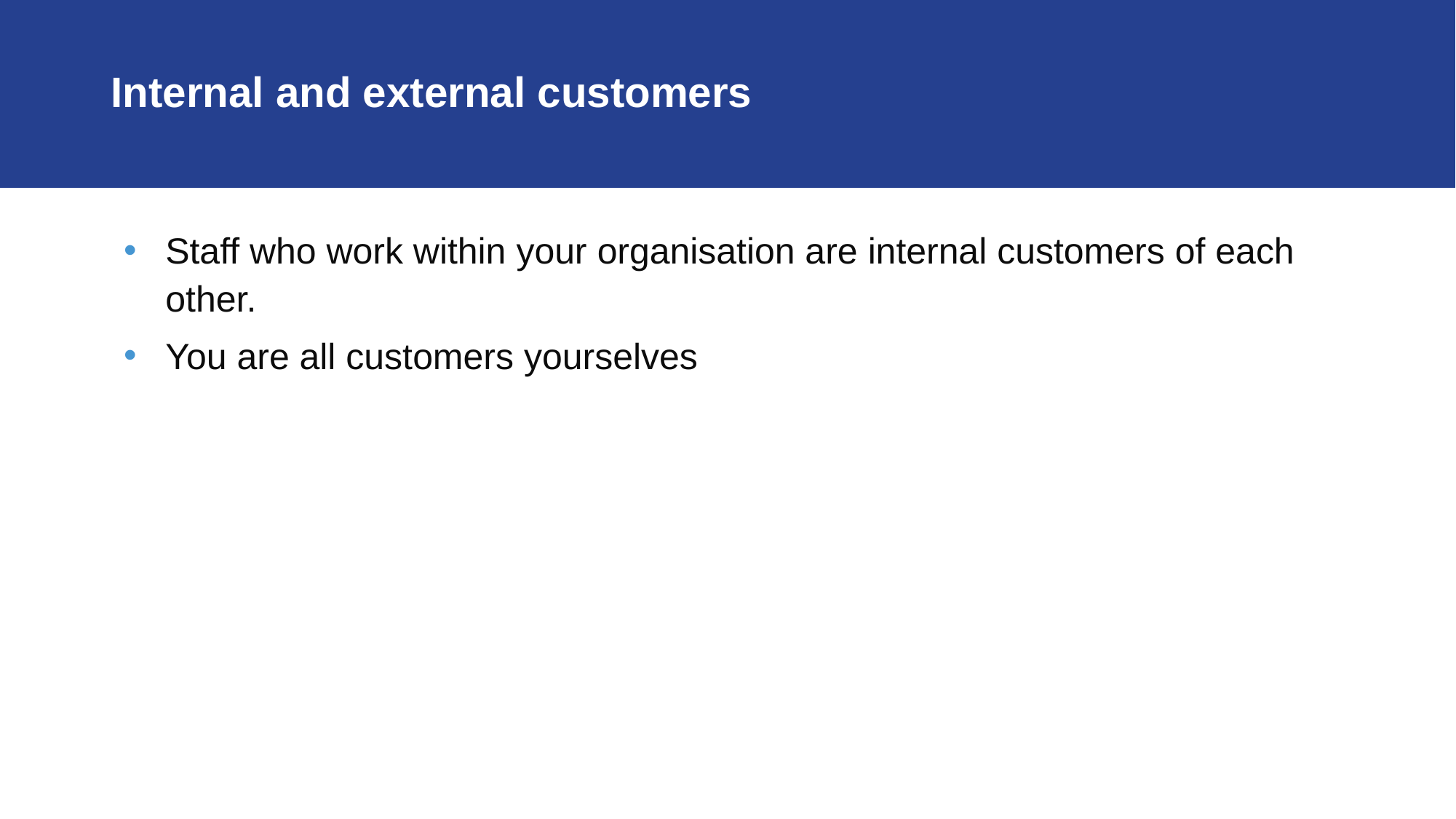

# Internal and external customers
Staff who work within your organisation are internal customers of each other.
You are all customers yourselves